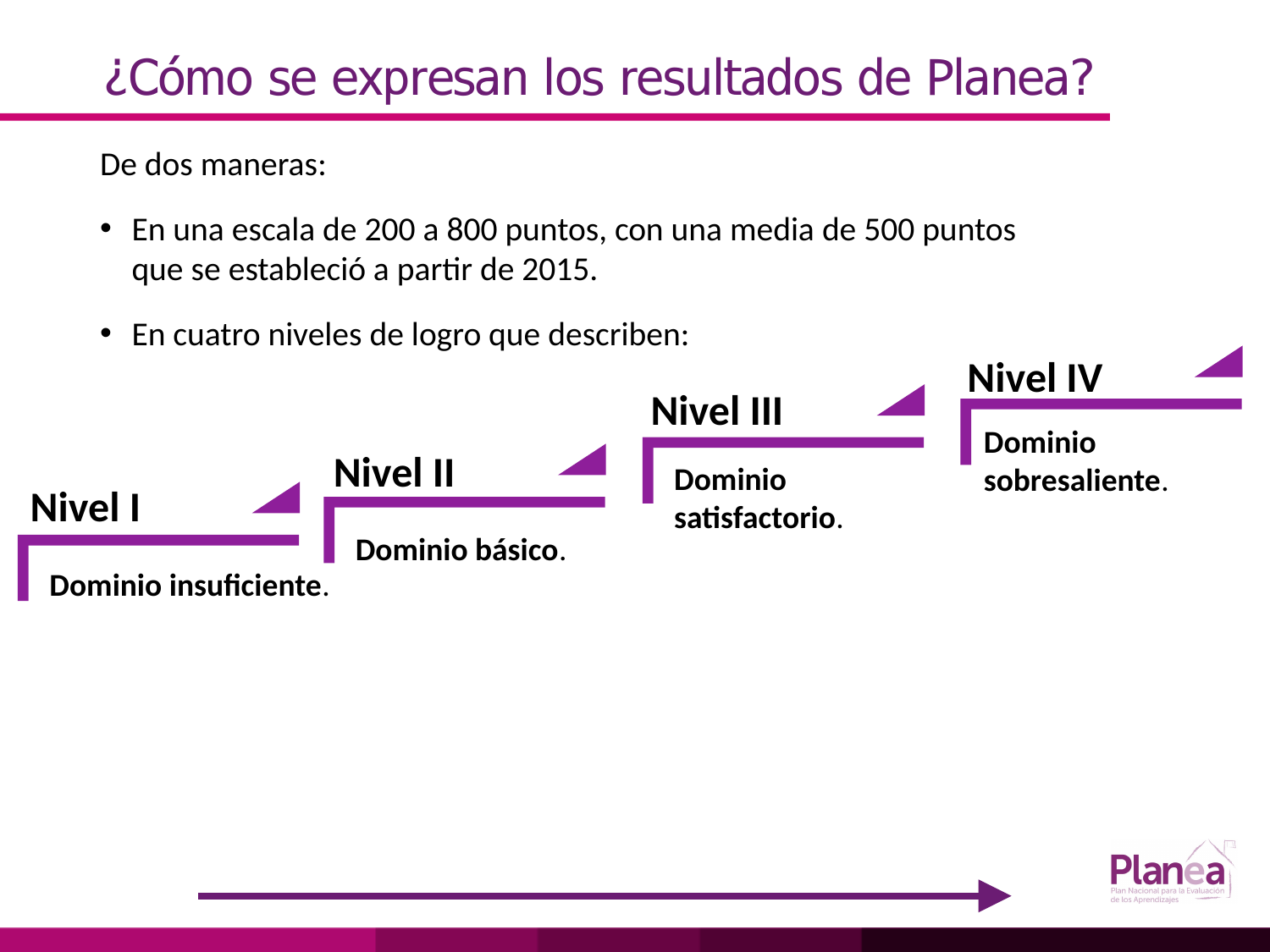

# ¿Cómo se expresan los resultados de Planea?

De dos maneras:
En una escala de 200 a 800 puntos, con una media de 500 puntos
que se estableció a partir de 2015.
En cuatro niveles de logro que describen:
Nivel IV

Nivel III

Dominio sobresaliente.
Nivel II

Dominio satisfactorio.
Nivel I

Dominio básico.
Dominio insuficiente.